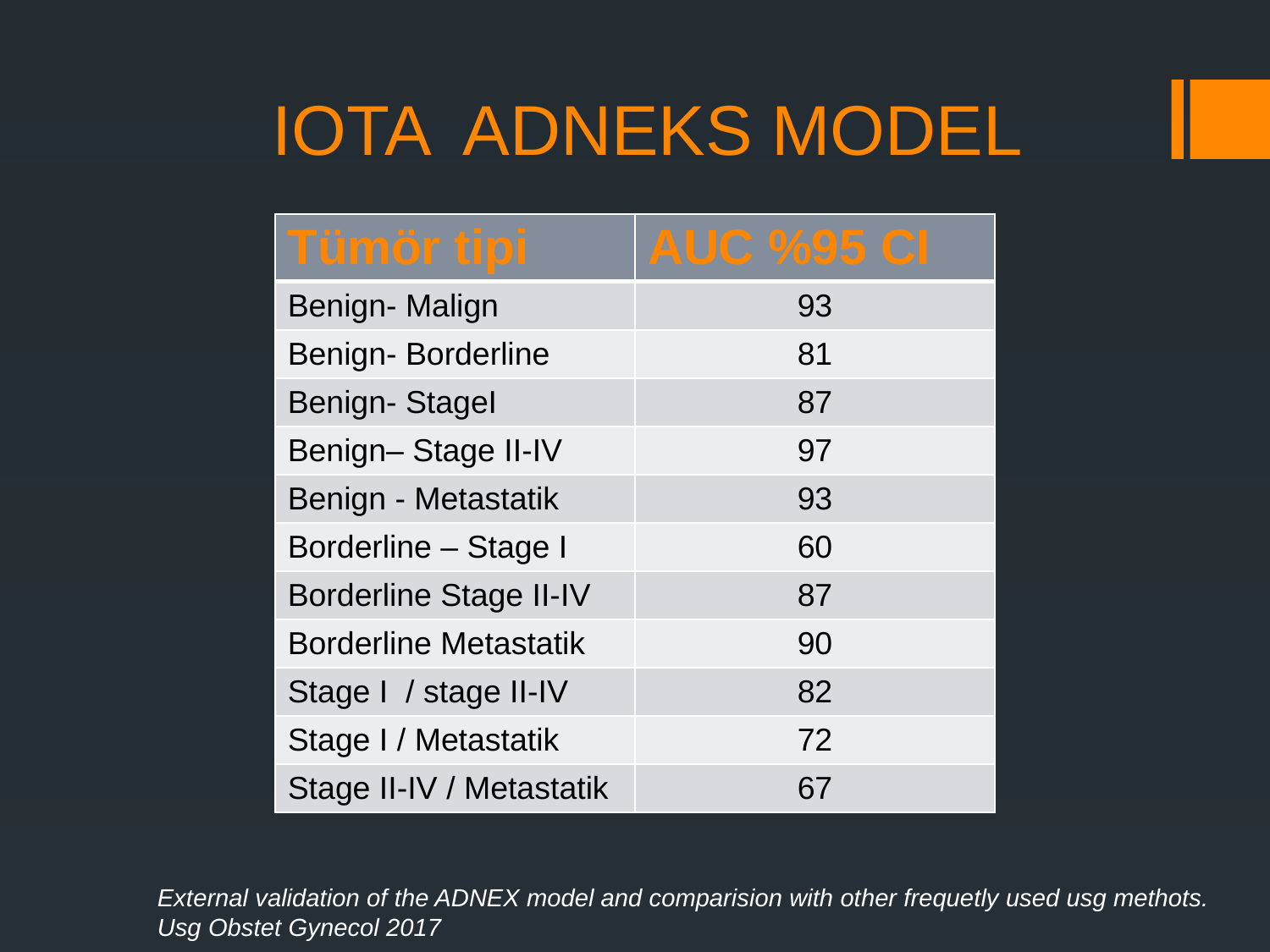

# IOTA  ADNEKS MODEL
| Tümör tipi | AUC %95 CI |
| --- | --- |
| Benign- Malign | 93 |
| Benign- Borderline | 81 |
| Benign- StageI | 87 |
| Benign– Stage II-IV | 97 |
| Benign - Metastatik | 93 |
| Borderline – Stage I | 60 |
| Borderline Stage II-IV | 87 |
| Borderline Metastatik | 90 |
| Stage I / stage II-IV | 82 |
| Stage I / Metastatik | 72 |
| Stage II-IV / Metastatik | 67 |
External validation of the ADNEX model and comparision with other frequetly used usg methots. Usg Obstet Gynecol 2017